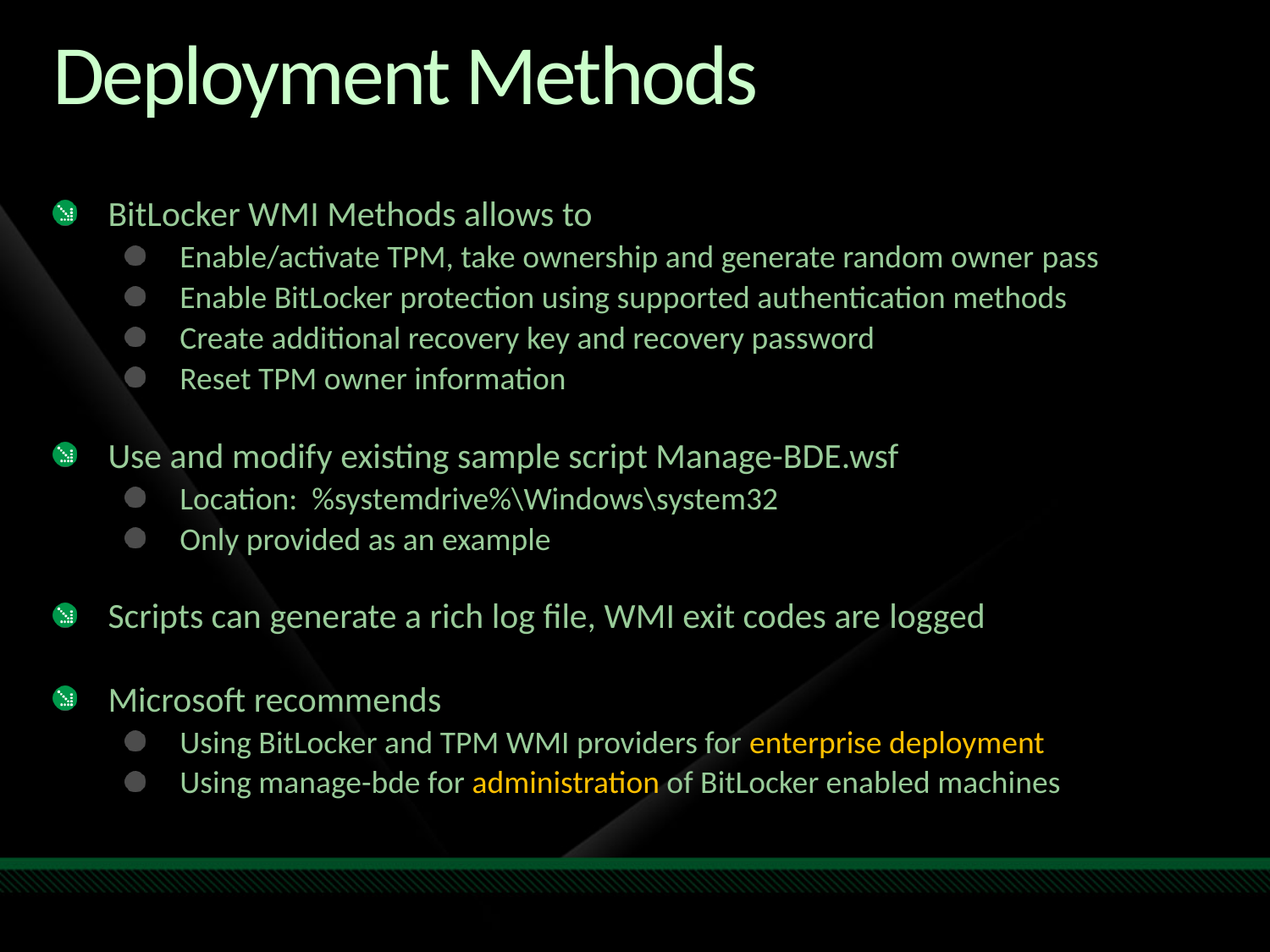

# Deployment Methods
BitLocker WMI Methods allows to
Enable/activate TPM, take ownership and generate random owner pass
Enable BitLocker protection using supported authentication methods
Create additional recovery key and recovery password
Reset TPM owner information
Use and modify existing sample script Manage-BDE.wsf
Location:  %systemdrive%\Windows\system32
Only provided as an example
Scripts can generate a rich log file, WMI exit codes are logged
Microsoft recommends
Using BitLocker and TPM WMI providers for enterprise deployment
Using manage-bde for administration of BitLocker enabled machines